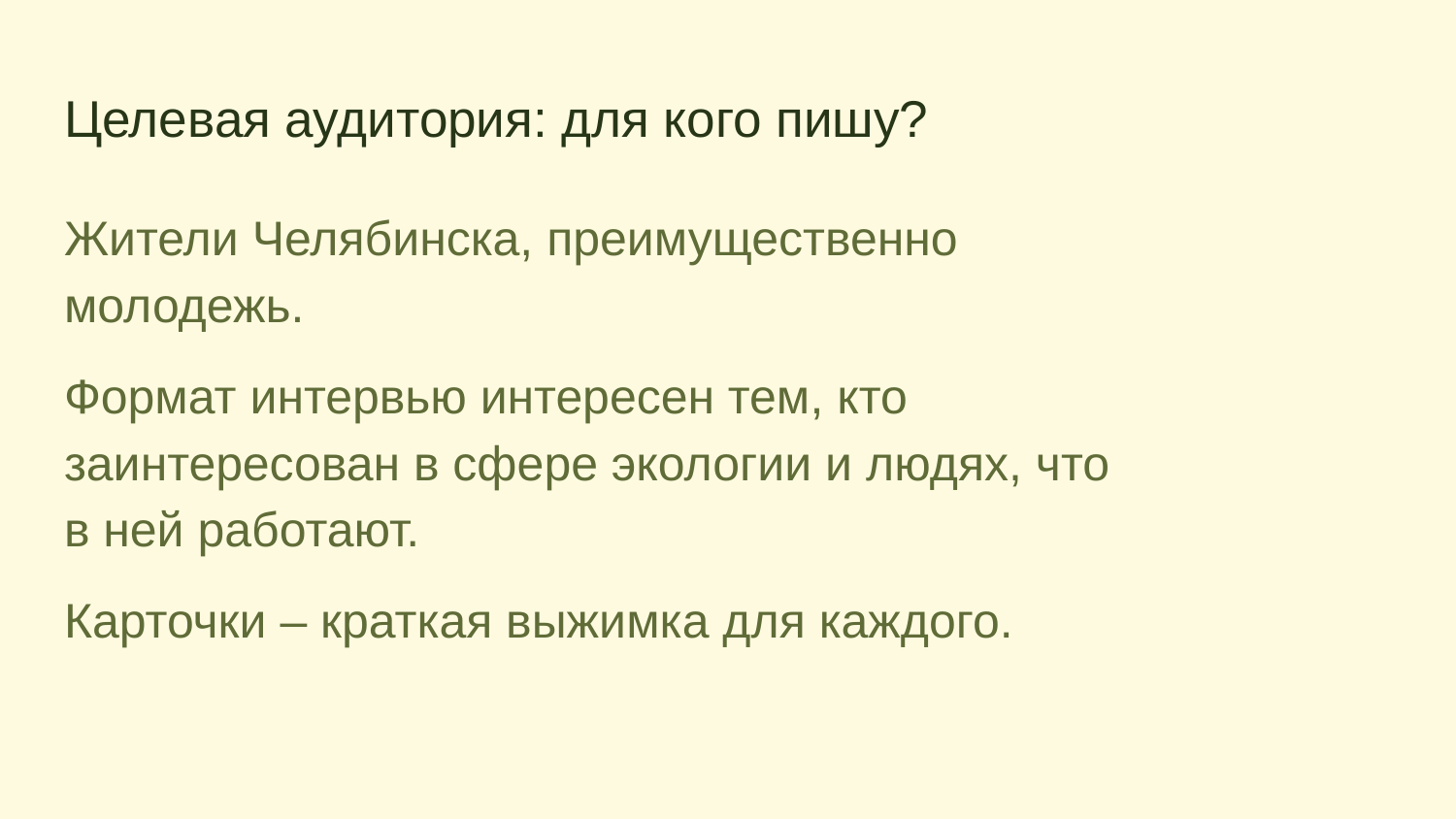

# Целевая аудитория: для кого пишу?
Жители Челябинска, преимущественно молодежь.
Формат интервью интересен тем, кто заинтересован в сфере экологии и людях, что в ней работают.
Карточки – краткая выжимка для каждого.